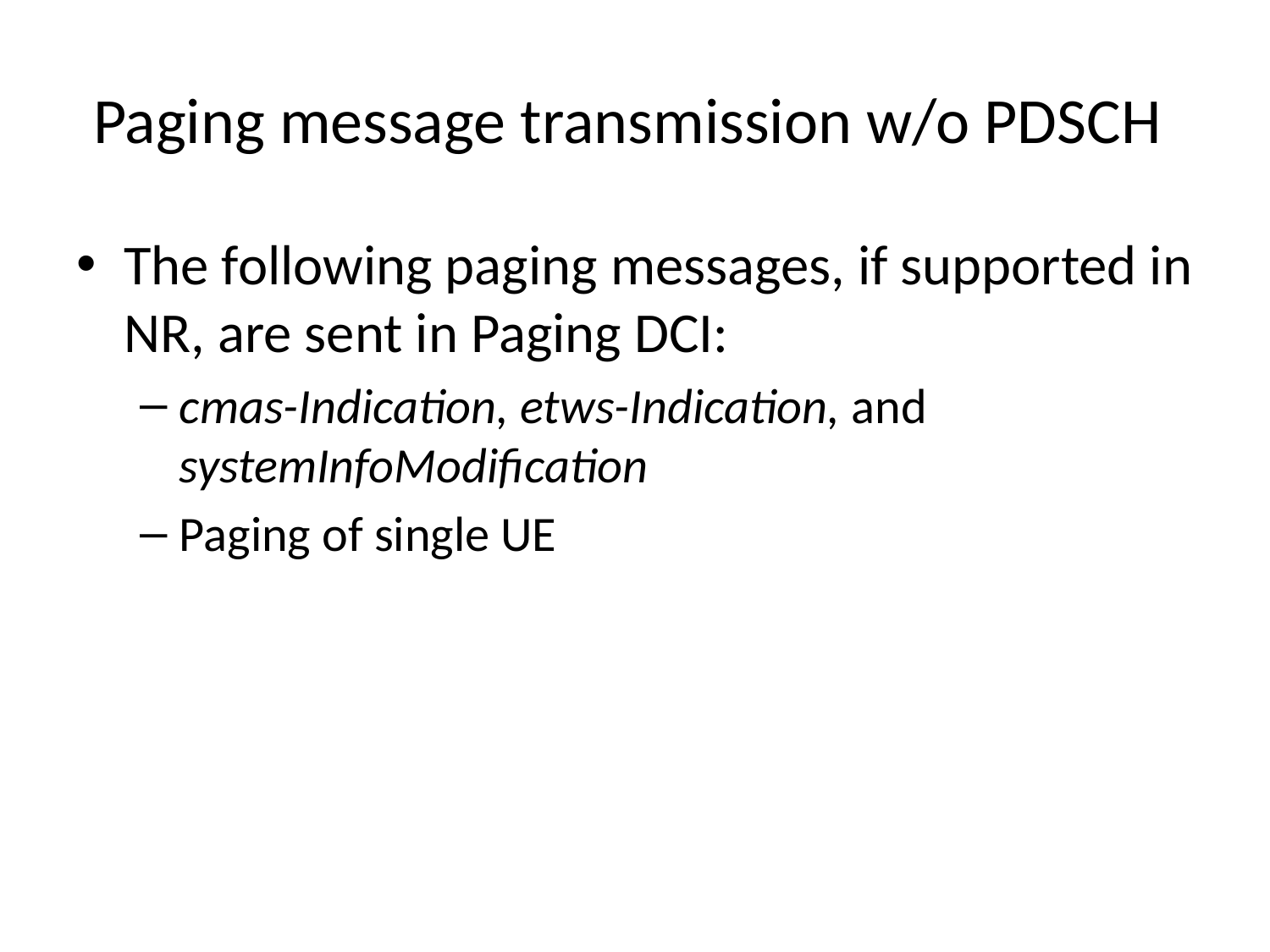

# Paging message transmission w/o PDSCH
The following paging messages, if supported in NR, are sent in Paging DCI:
cmas-Indication, etws-Indication, and systemInfoModification
Paging of single UE